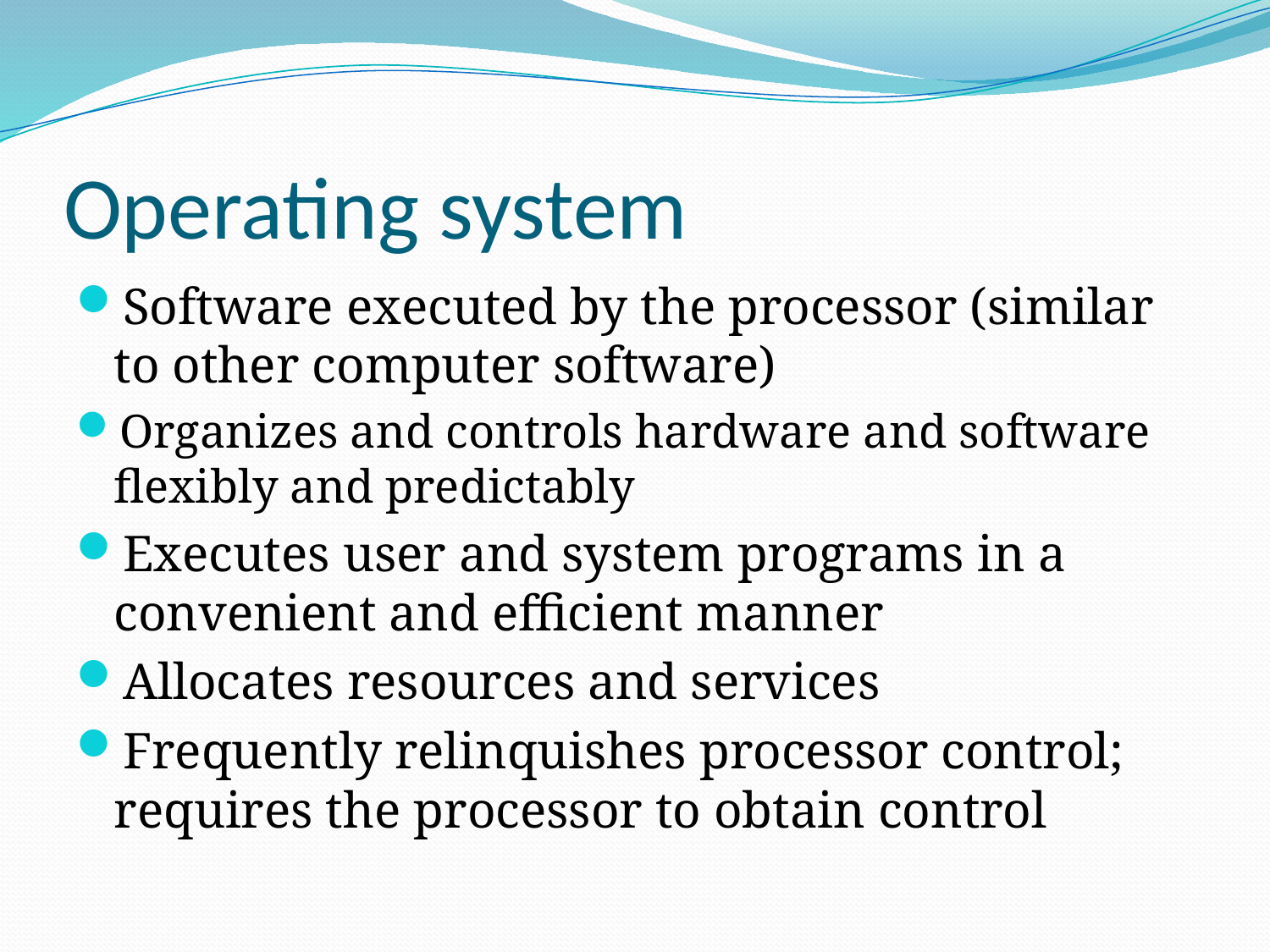

# Operating system
Software executed by the processor (similar to other computer software)
Organizes and controls hardware and software flexibly and predictably
Executes user and system programs in a convenient and efficient manner
Allocates resources and services
Frequently relinquishes processor control; requires the processor to obtain control